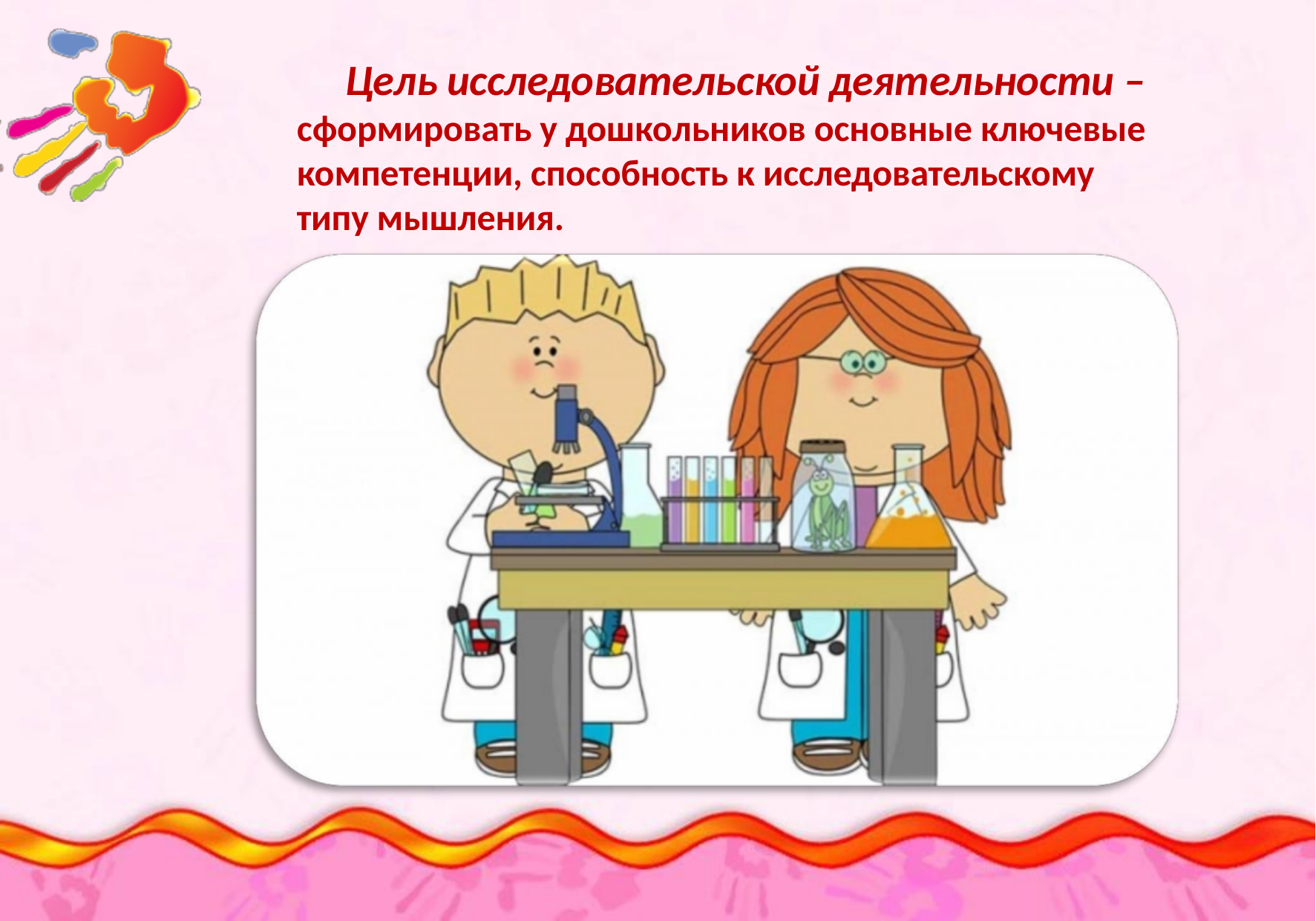

# Цель исследовательской деятельности – сформировать у дошкольников основные ключевые компетенции, способность к исследовательскому типу мышления.